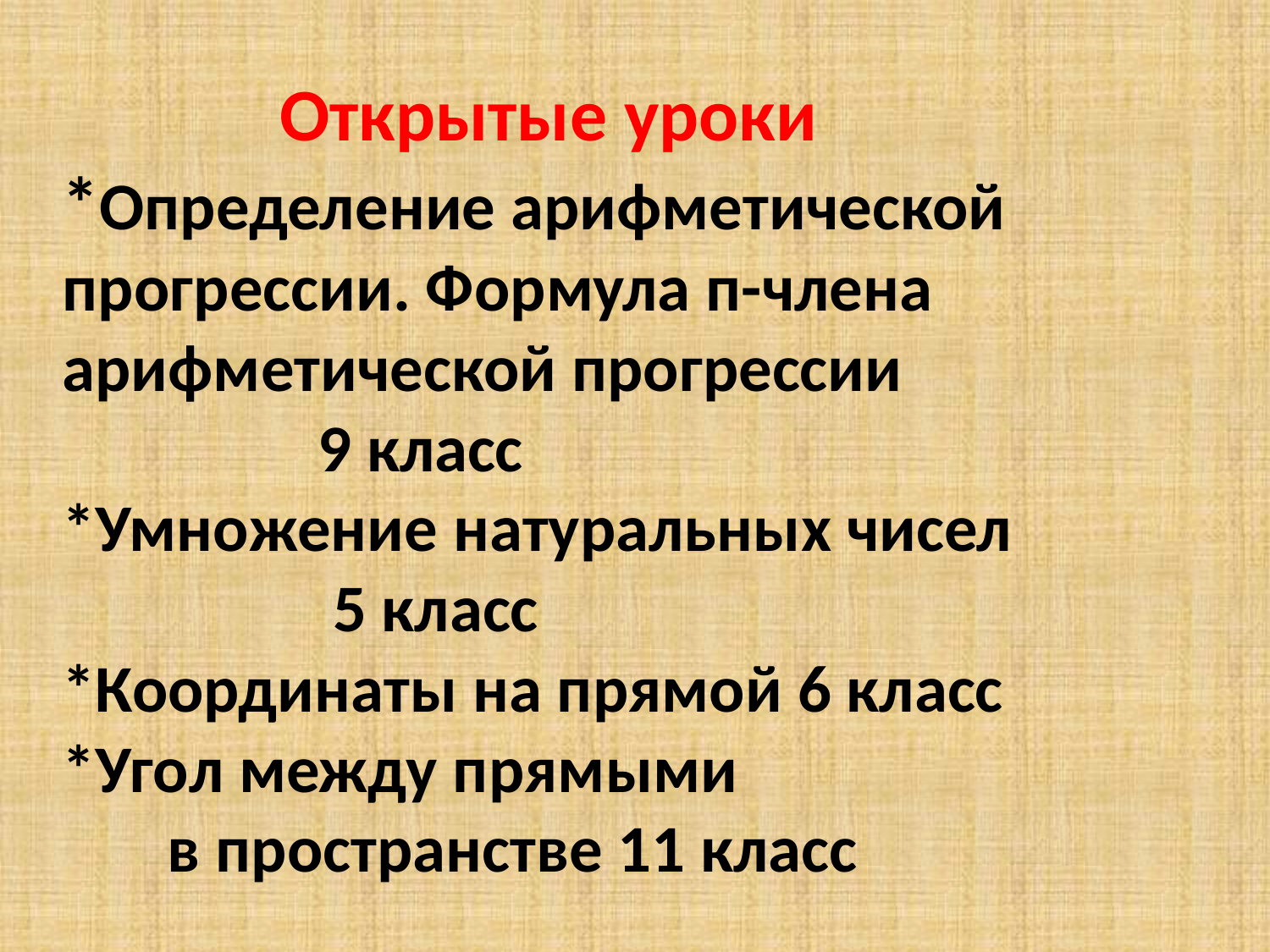

# Открытые уроки *Определение арифметической прогрессии. Формула п-члена  арифметической прогрессии 9 класс *Умножение натуральных чисел 5 класс *Координаты на прямой 6 класс *Угол между прямыми в пространстве 11 класс